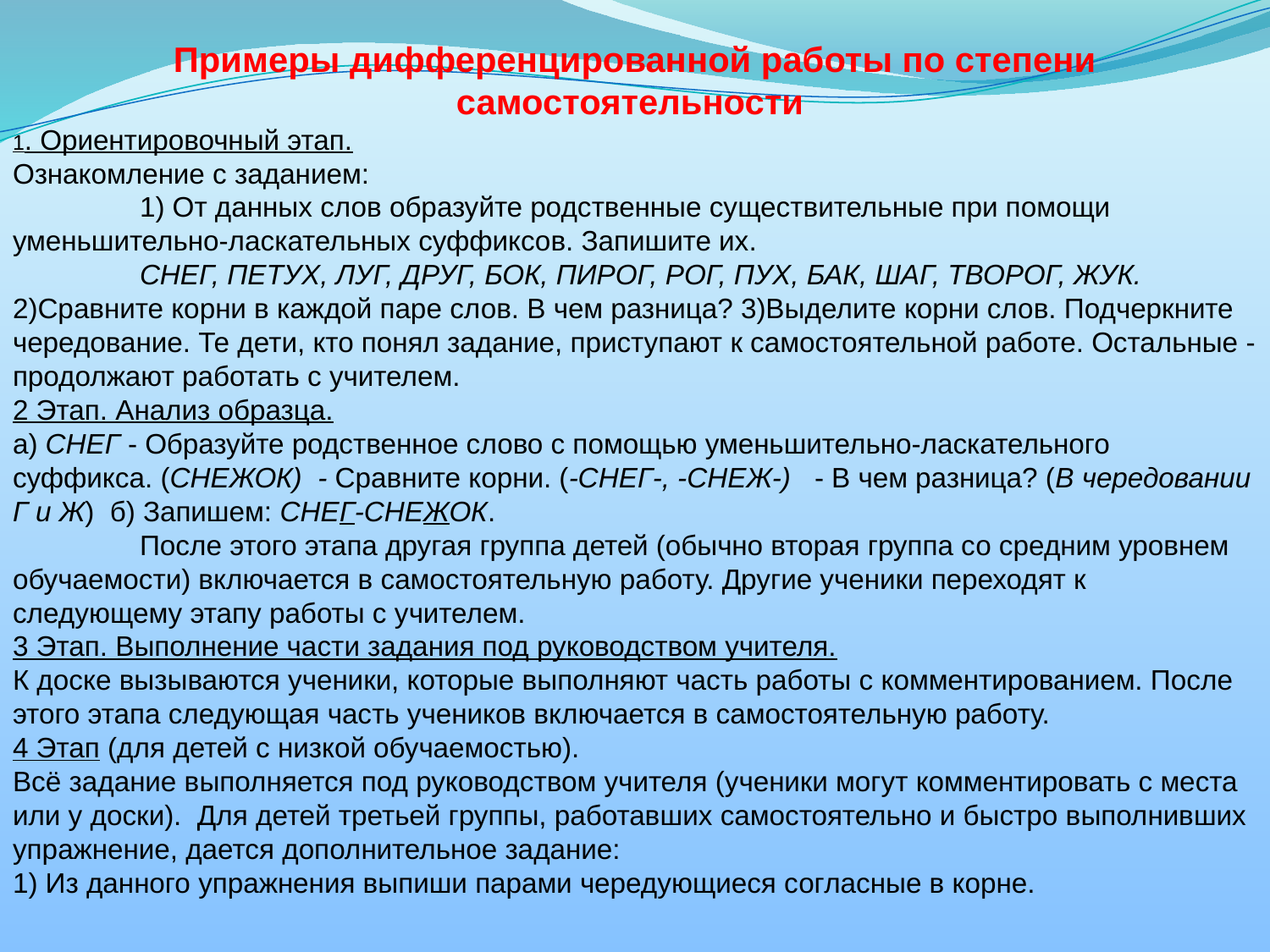

Примеры дифференцированной работы по степени самостоятельности
1. Ориентировочный этап.
Ознакомление с заданием:
	1) От данных слов образуйте родственные существительные при помощи уменьшительно-ласкательных суффиксов. Запишите их.
	СНЕГ, ПЕТУХ, ЛУГ, ДРУГ, БОК, ПИРОГ, РОГ, ПУХ, БАК, ШАГ, ТВОРОГ, ЖУК.
2)Сравните корни в каждой паре слов. В чем разница? 3)Выделите корни слов. Подчеркните чередование. Те дети, кто понял задание, приступают к самостоятельной работе. Остальные - продолжают работать с учителем.
2 Этап. Анализ образца.
а) СНЕГ - Образуйте родственное слово с помощью уменьшительно-ласкательного суффикса. (СНЕЖОК)  - Сравните корни. (-СНЕГ-, -СНЕЖ-)   - В чем разница? (В чередовании Г и Ж)  б) Запишем: СНЕГ-СНЕЖОК.
	После этого этапа другая группа детей (обычно вторая группа со средним уровнем обучаемости) включается в самостоятельную работу. Другие ученики переходят к следующему этапу работы с учителем.
3 Этап. Выполнение части задания под руководством учителя.
К доске вызываются ученики, которые выполняют часть работы с комментированием. После этого этапа следующая часть учеников включается в самостоятельную работу.
4 Этап (для детей с низкой обучаемостью).
Всё задание выполняется под руководством учителя (ученики могут комментировать с места или у доски).  Для детей третьей группы, работавших самостоятельно и быстро выполнивших упражнение, дается дополнительное задание:
1) Из данного упражнения выпиши парами чередующиеся согласные в корне.